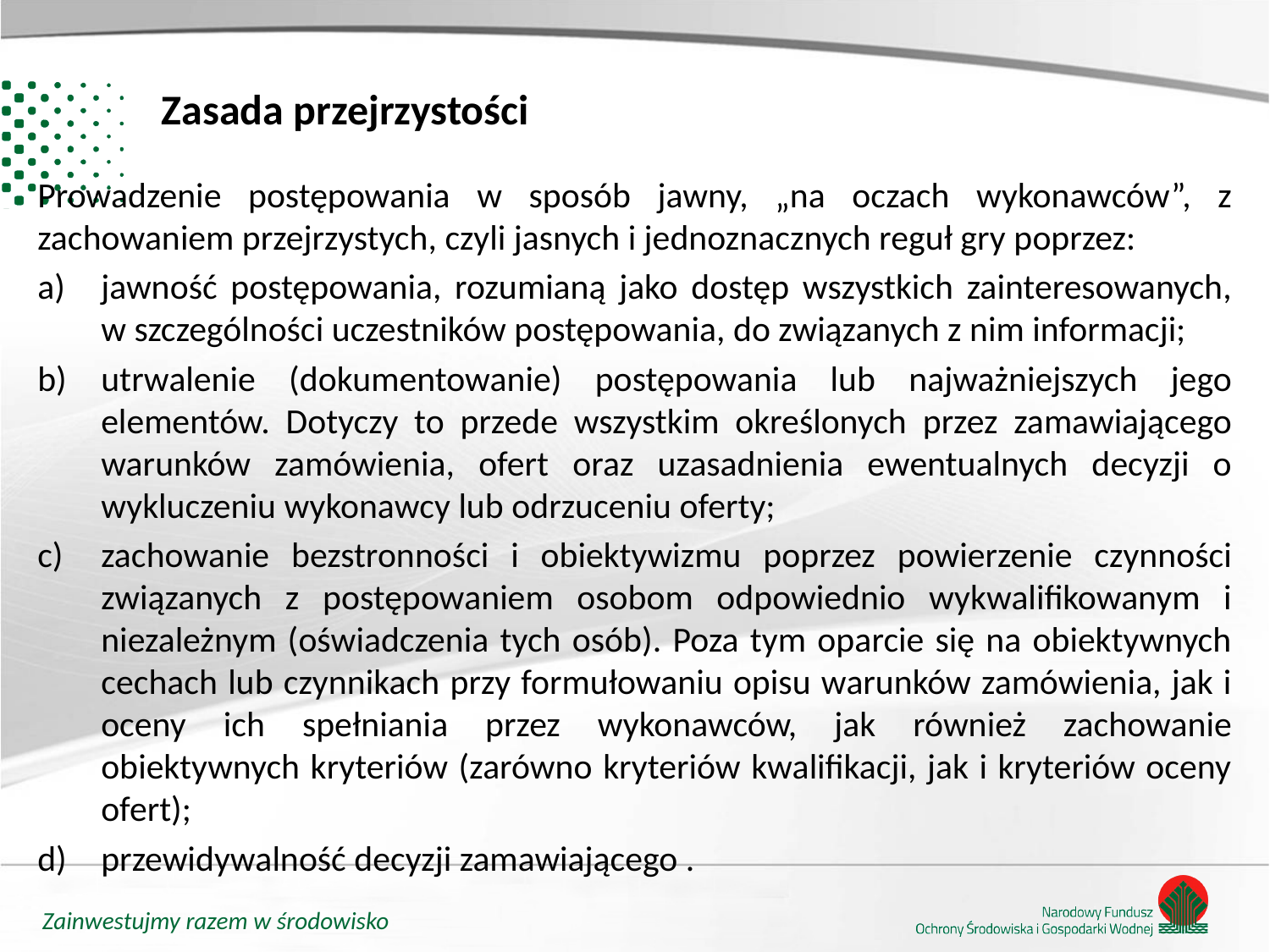

# Zasada przejrzystości
Prowadzenie postępowania w sposób jawny, „na oczach wykonawców”, z zachowaniem przejrzystych, czyli jasnych i jednoznacznych reguł gry poprzez:
jawność postępowania, rozumianą jako dostęp wszystkich zainteresowanych, w szczególności uczestników postępowania, do związanych z nim informacji;
utrwalenie (dokumentowanie) postępowania lub najważniejszych jego elementów. Dotyczy to przede wszystkim określonych przez zamawiającego warunków zamówienia, ofert oraz uzasadnienia ewentualnych decyzji o wykluczeniu wykonawcy lub odrzuceniu oferty;
zachowanie bezstronności i obiektywizmu poprzez powierzenie czynności związanych z postępowaniem osobom odpowiednio wykwalifikowanym i niezależnym (oświadczenia tych osób). Poza tym oparcie się na obiektywnych cechach lub czynnikach przy formułowaniu opisu warunków zamówienia, jak i oceny ich spełniania przez wykonawców, jak również zachowanie obiektywnych kryteriów (zarówno kryteriów kwalifikacji, jak i kryteriów oceny ofert);
przewidywalność decyzji zamawiającego .